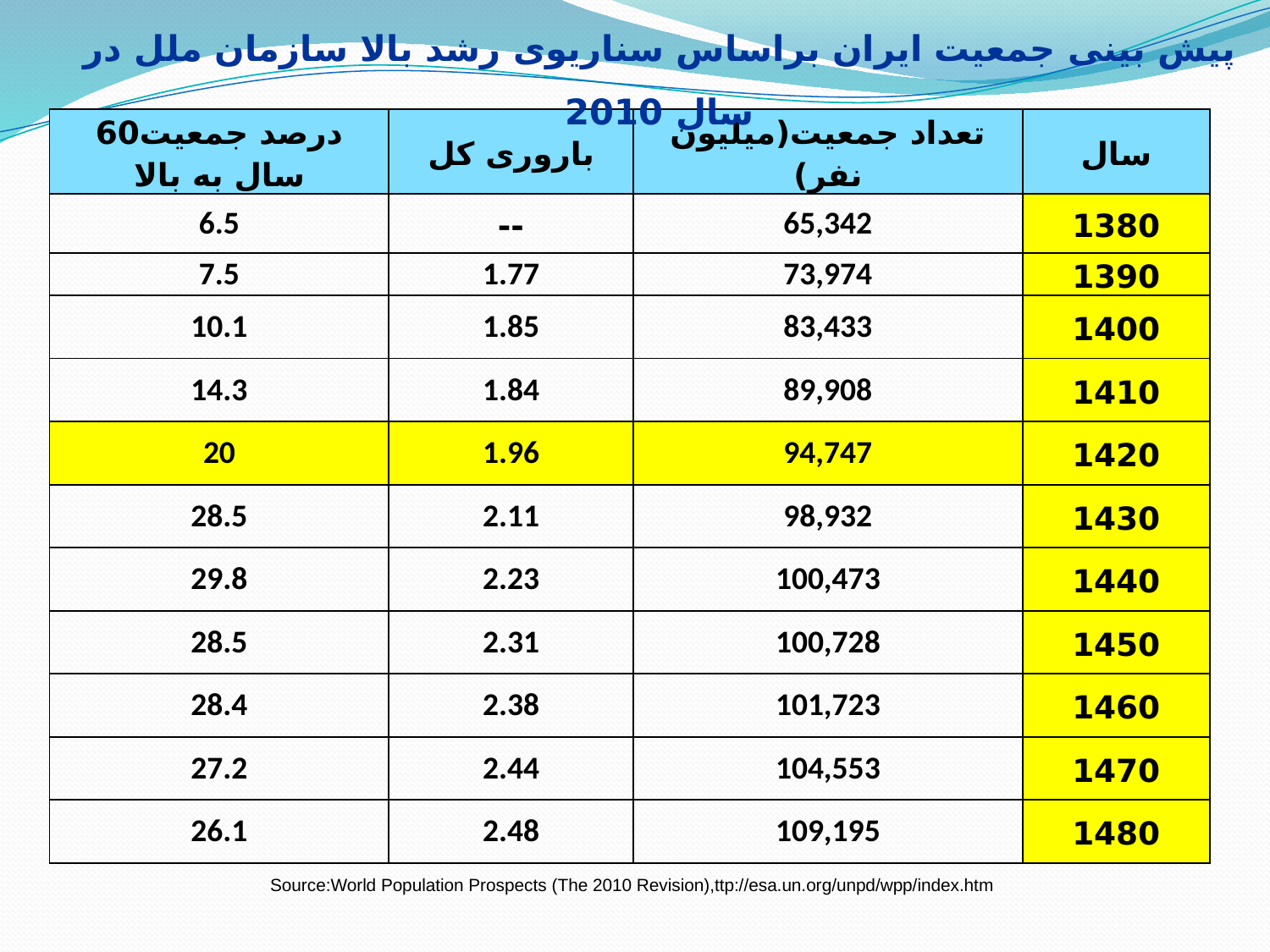

پیش بینی جمعیت ایران براساس سناریوی رشد بالا سازمان ملل در سال 2010
| درصد جمعيت60 سال به بالا | باروری کل | تعداد جمعیت(میلیون نفر) | سال |
| --- | --- | --- | --- |
| 6.5 | -- | 65,342 | 1380 |
| 7.5 | 1.77 | 73,974 | 1390 |
| 10.1 | 1.85 | 83,433 | 1400 |
| 14.3 | 1.84 | 89,908 | 1410 |
| 20 | 1.96 | 94,747 | 1420 |
| 28.5 | 2.11 | 98,932 | 1430 |
| 29.8 | 2.23 | 100,473 | 1440 |
| 28.5 | 2.31 | 100,728 | 1450 |
| 28.4 | 2.38 | 101,723 | 1460 |
| 27.2 | 2.44 | 104,553 | 1470 |
| 26.1 | 2.48 | 109,195 | 1480 |
           Source:	World Population Prospects (The 2010 Revision),ttp://esa.un.org/unpd/wpp/index.htm